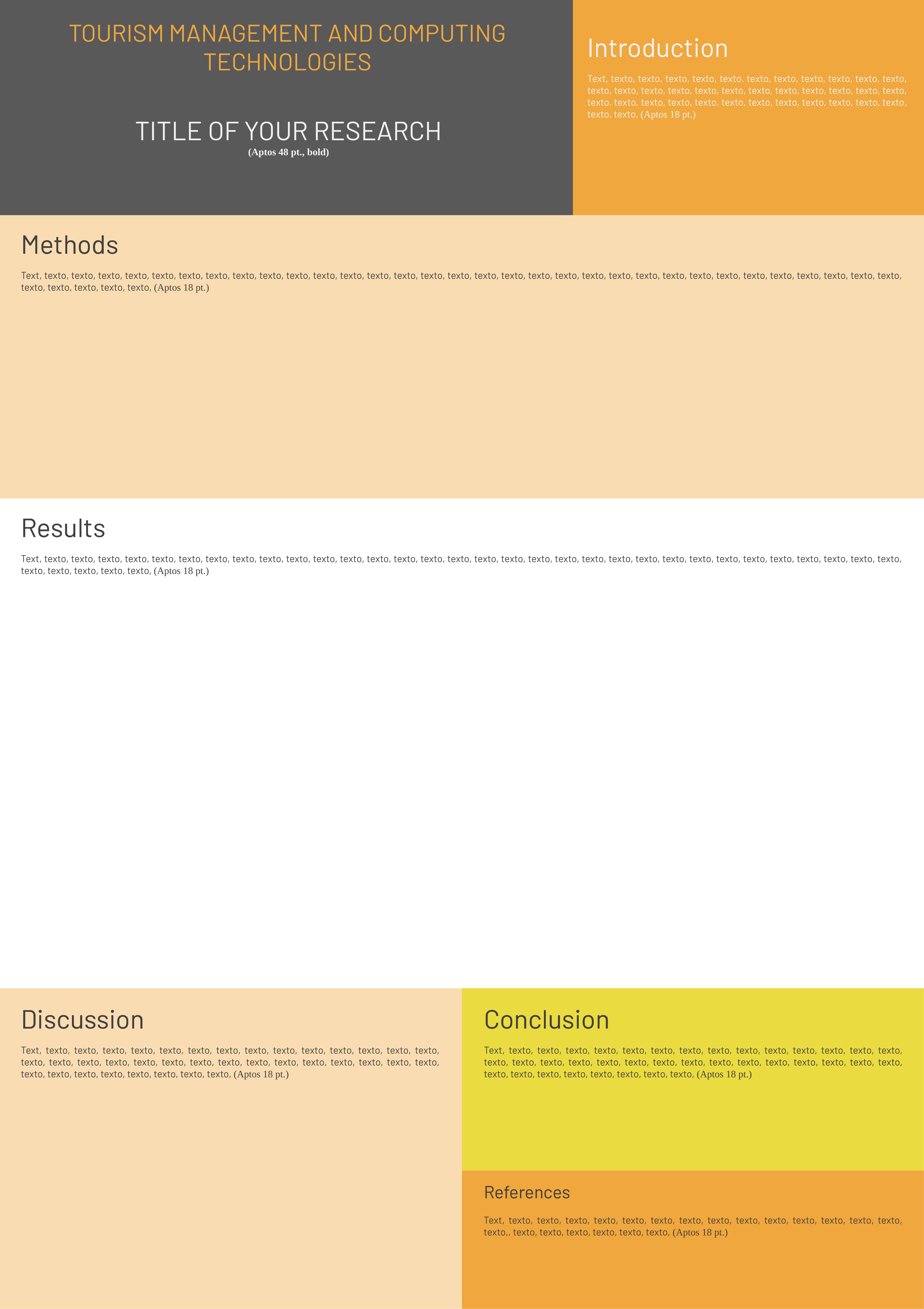

Introduction
Text, texto, texto, texto, texto, texto, texto, texto, texto, texto, texto, texto, texto, texto, texto, texto, texto, texto, texto, texto, texto, texto, texto, texto, texto, texto, texto, texto, texto, texto, texto, texto, texto, texto, texto, texto, texto, texto, (Aptos 18 pt.)

TITLE OF YOUR RESEARCH
(Aptos 48 pt., bold)
Methods
Text, texto, texto, texto, texto, texto, texto, texto, texto, texto, texto, texto, texto, texto, texto, texto, texto, texto, texto, texto, texto, texto, texto, texto, texto, texto, texto, texto, texto, texto, texto, texto, texto, texto, texto, texto, texto, texto, (Aptos 18 pt.)

Results
Text, texto, texto, texto, texto, texto, texto, texto, texto, texto, texto, texto, texto, texto, texto, texto, texto, texto, texto, texto, texto, texto, texto, texto, texto, texto, texto, texto, texto, texto, texto, texto, texto, texto, texto, texto, texto, texto, (Aptos 18 pt.)

Discussion
Conclusion
Text, texto, texto, texto, texto, texto, texto, texto, texto, texto, texto, texto, texto, texto, texto, texto, texto, texto, texto, texto, texto, texto, texto, texto, texto, texto, texto, texto, texto, texto, texto, texto, texto, texto, texto, texto, texto, texto, (Aptos 18 pt.)

Text, texto, texto, texto, texto, texto, texto, texto, texto, texto, texto, texto, texto, texto, texto, texto, texto, texto, texto, texto, texto, texto, texto, texto, texto, texto, texto, texto, texto, texto, texto, texto, texto, texto, texto, texto, texto, texto, (Aptos 18 pt.)

References
Text, texto, texto, texto, texto, texto, texto, texto, texto, texto, texto, texto, texto, texto, texto, texto,, texto, texto, texto, texto, texto, texto, (Aptos 18 pt.)